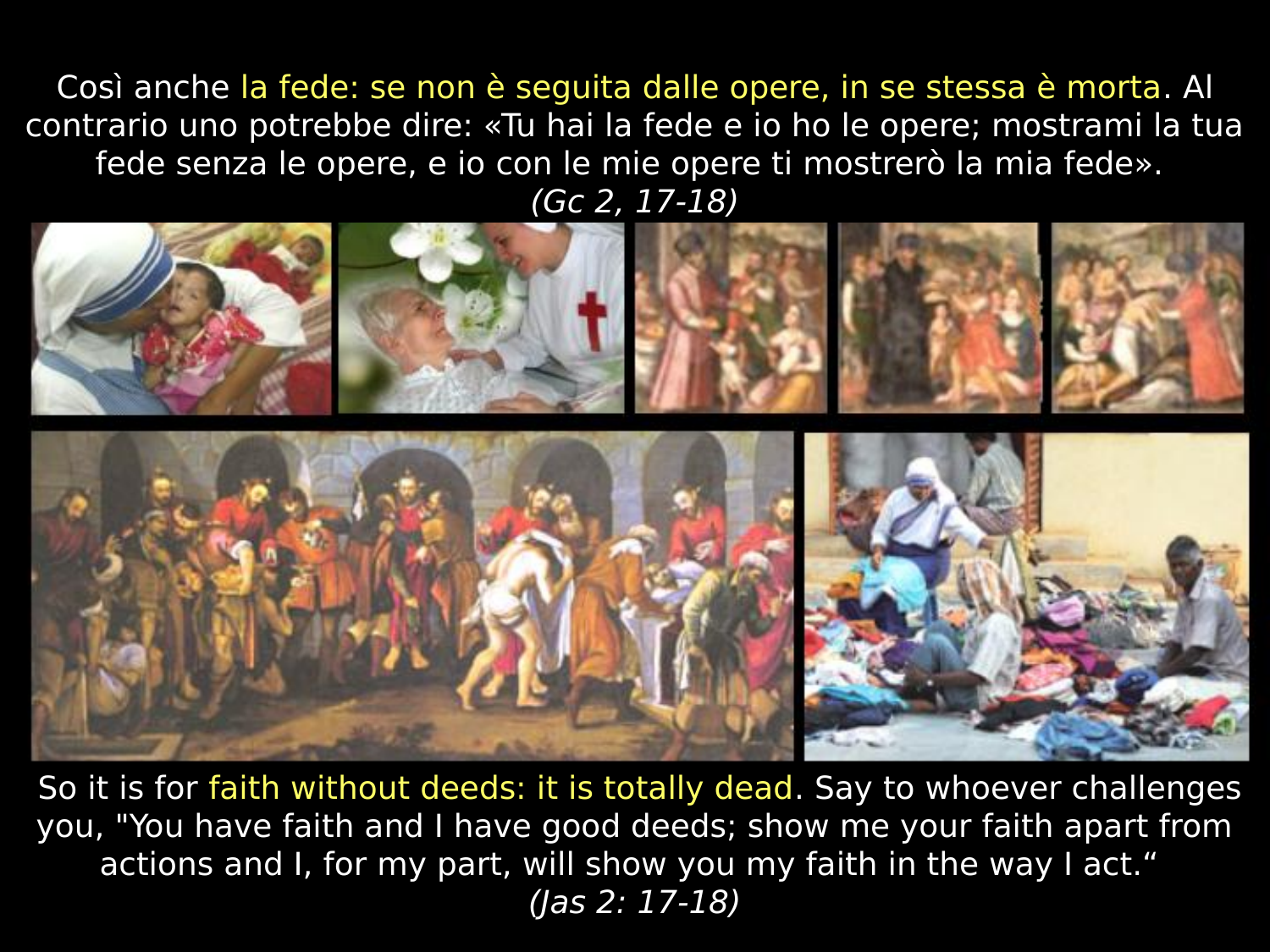

# Così anche la fede: se non è seguita dalle opere, in se stessa è morta. Al contrario uno potrebbe dire: «Tu hai la fede e io ho le opere; mostrami la tua fede senza le opere, e io con le mie opere ti mostrerò la mia fede». (Gc 2, 17-18)
 So it is for faith without deeds: it is totally dead. Say to whoever challenges you, "You have faith and I have good deeds; show me your faith apart from actions and I, for my part, will show you my faith in the way I act.“
(Jas 2: 17-18)